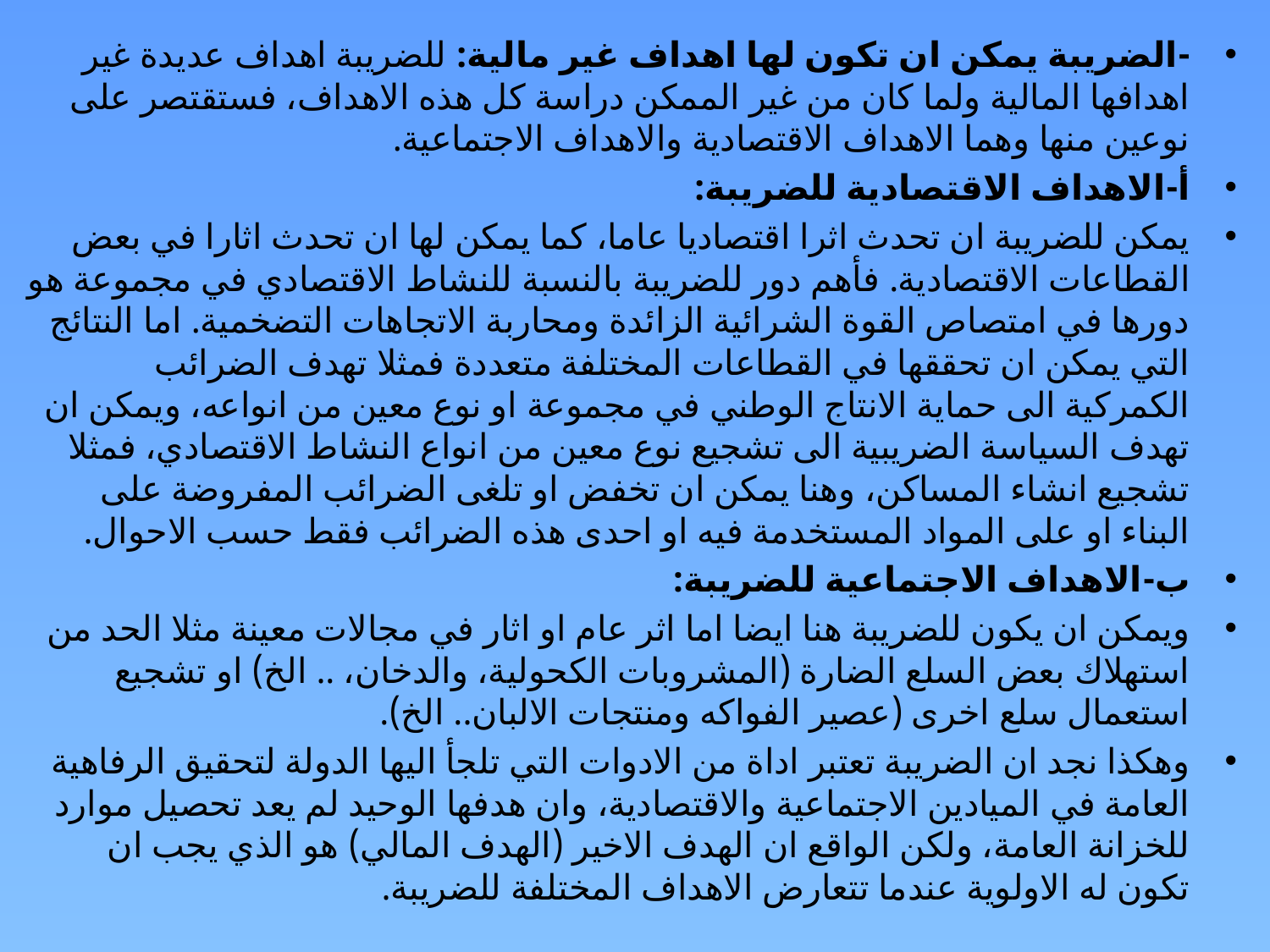

-الضريبة يمكن ان تكون لها اهداف غير مالية: للضريبة اهداف عديدة غير اهدافها المالية ولما كان من غير الممكن دراسة كل هذه الاهداف، فستقتصر على نوعين منها وهما الاهداف الاقتصادية والاهداف الاجتماعية.
أ-الاهداف الاقتصادية للضريبة:
يمكن للضريبة ان تحدث اثرا اقتصاديا عاما، كما يمكن لها ان تحدث اثارا في بعض القطاعات الاقتصادية. فأهم دور للضريبة بالنسبة للنشاط الاقتصادي في مجموعة هو دورها في امتصاص القوة الشرائية الزائدة ومحاربة الاتجاهات التضخمية. اما النتائج التي يمكن ان تحققها في القطاعات المختلفة متعددة فمثلا تهدف الضرائب الكمركية الى حماية الانتاج الوطني في مجموعة او نوع معين من انواعه، ويمكن ان تهدف السياسة الضريبية الى تشجيع نوع معين من انواع النشاط الاقتصادي، فمثلا تشجيع انشاء المساكن، وهنا يمكن ان تخفض او تلغى الضرائب المفروضة على البناء او على المواد المستخدمة فيه او احدى هذه الضرائب فقط حسب الاحوال.
ب-الاهداف الاجتماعية للضريبة:
ويمكن ان يكون للضريبة هنا ايضا اما اثر عام او اثار في مجالات معينة مثلا الحد من استهلاك بعض السلع الضارة (المشروبات الكحولية، والدخان، .. الخ) او تشجيع استعمال سلع اخرى (عصير الفواكه ومنتجات الالبان.. الخ).
وهكذا نجد ان الضريبة تعتبر اداة من الادوات التي تلجأ اليها الدولة لتحقيق الرفاهية العامة في الميادين الاجتماعية والاقتصادية، وان هدفها الوحيد لم يعد تحصيل موارد للخزانة العامة، ولكن الواقع ان الهدف الاخير (الهدف المالي) هو الذي يجب ان تكون له الاولوية عندما تتعارض الاهداف المختلفة للضريبة.